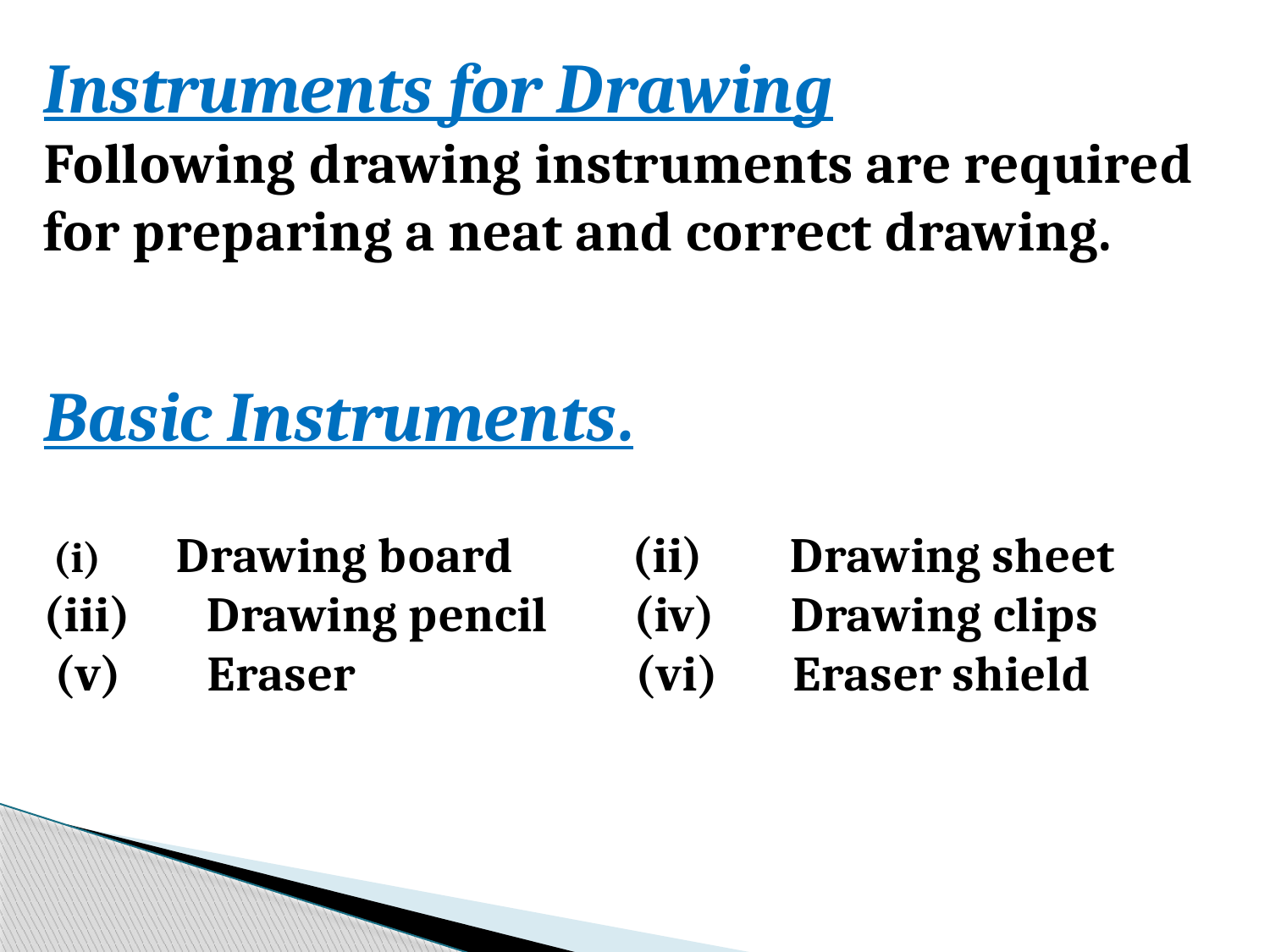

Instruments for Drawing
Following drawing instruments are required for preparing a neat and correct drawing.
Basic Instruments.

 (i)        Drawing board           (ii)        Drawing sheet
(iii)       Drawing pencil        (iv)       Drawing clips
 (v)        Eraser                          (vi)       Eraser shield